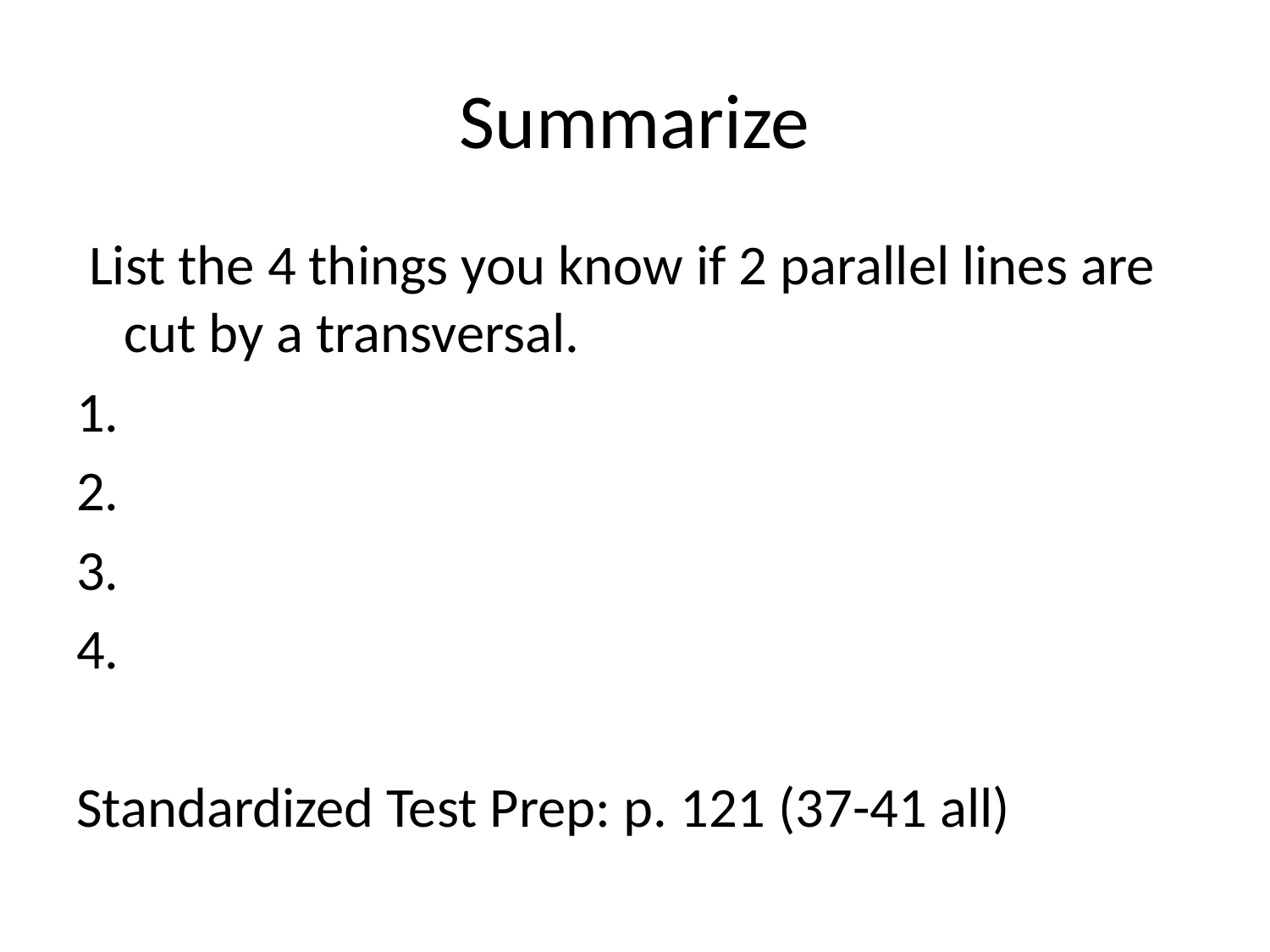

# Summarize
 List the 4 things you know if 2 parallel lines are cut by a transversal.
1.
2.
3.
4.

Standardized Test Prep: p. 121 (37-41 all)